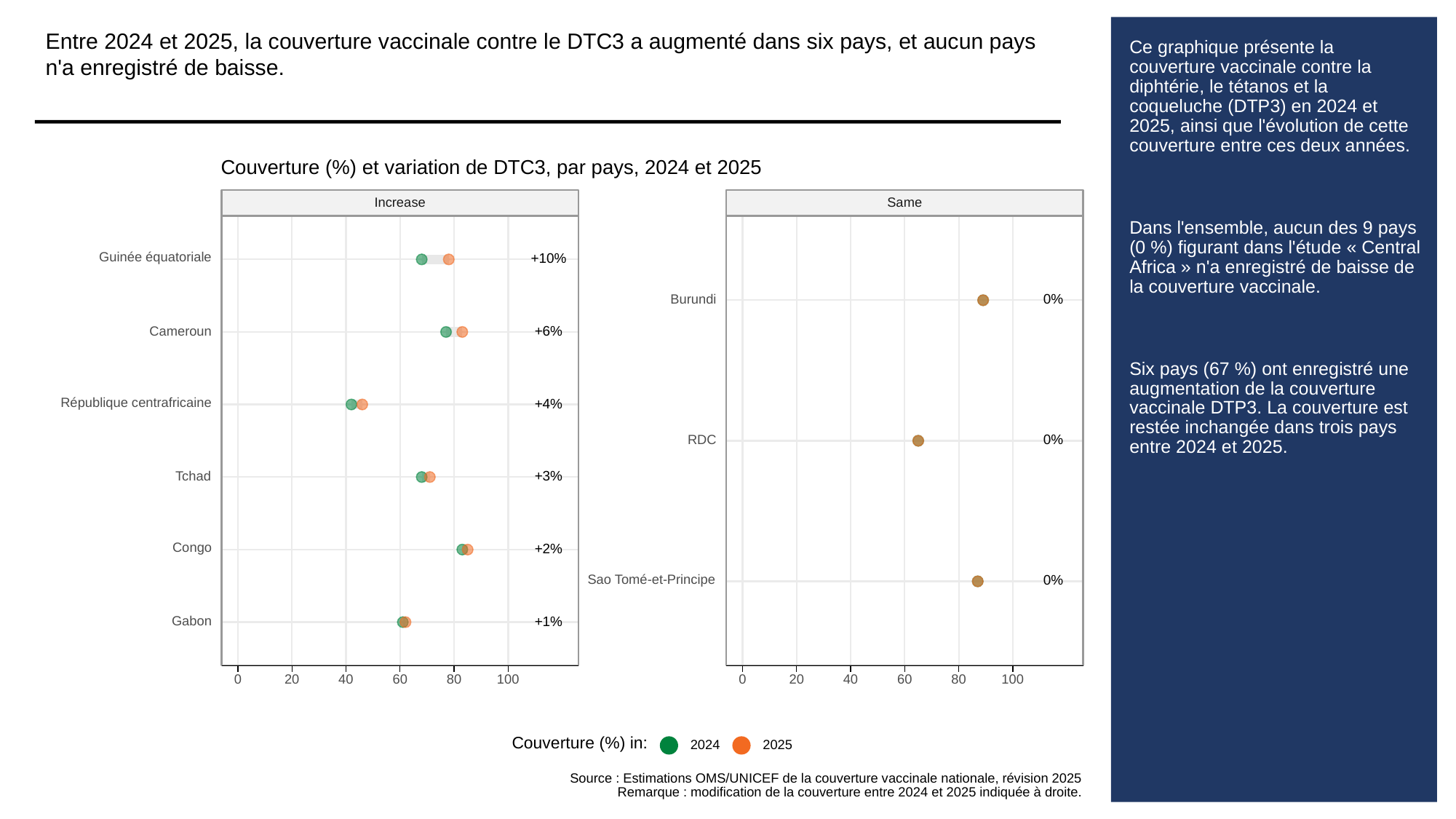

Entre 2024 et 2025, la couverture vaccinale contre le DTC3 a augmenté dans six pays, et aucun pays n'a enregistré de baisse.
# Ce graphique présente la couverture vaccinale contre la diphtérie, le tétanos et la coqueluche (DTP3) en 2024 et 2025, ainsi que l'évolution de cette couverture entre ces deux années.

Dans l'ensemble, aucun des 9 pays (0 %) figurant dans l'étude « Central Africa » n'a enregistré de baisse de la couverture vaccinale.

Six pays (67 %) ont enregistré une augmentation de la couverture vaccinale DTP3. La couverture est restée inchangée dans trois pays entre 2024 et 2025.

Couverture (%) et variation de DTC3, par pays, 2024 et 2025

Same
Increase

Guinée équatoriale
+10%

0%

Burundi

+6%

Cameroun

République centrafricaine
+4%

0%

RDC

+3%

Tchad

Congo
+2%

Sao Tomé-et-Principe
0%

+1%

Gabon

0
20
40
60
80
100
0
20
40
60
80
100
Couverture (%) in:

2024
2025
Source : Estimations OMS/UNICEF de la couverture vaccinale nationale, révision 2025
Remarque : modification de la couverture entre 2024 et 2025 indiquée à droite.